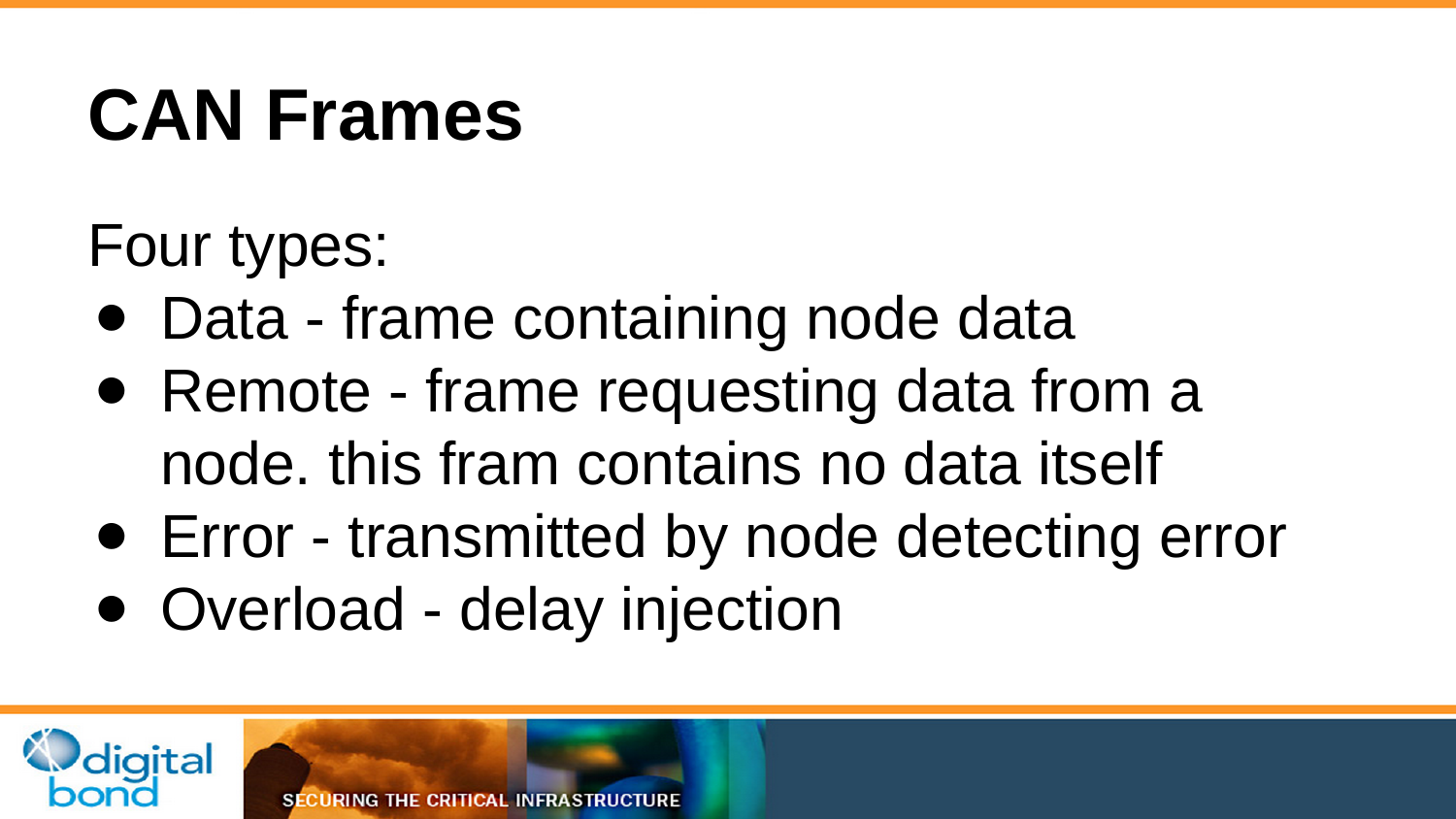

# CAN Frames
Four types:
Data - frame containing node data
Remote - frame requesting data from a node. this fram contains no data itself
Error - transmitted by node detecting error
Overload - delay injection